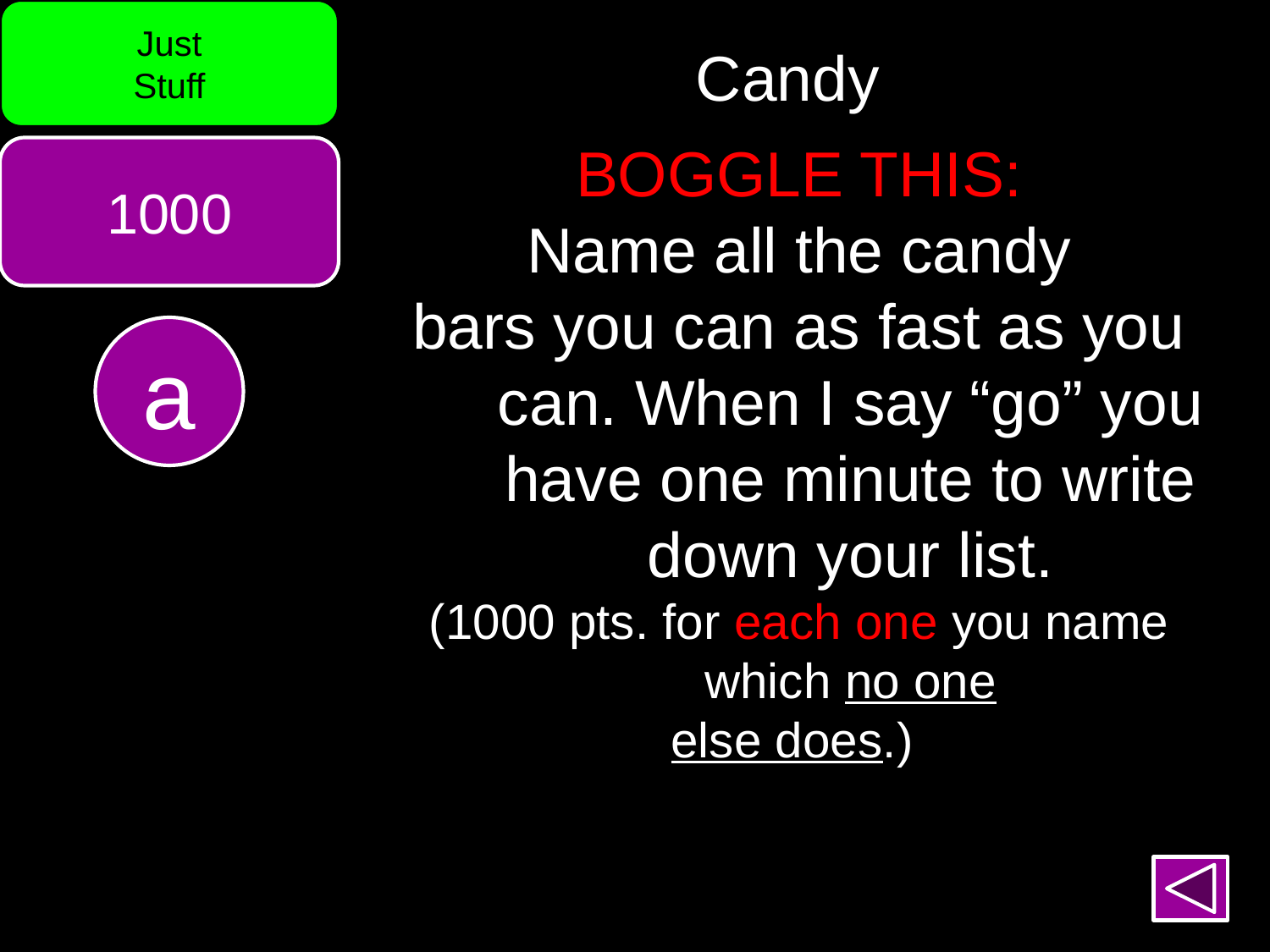

Just
Stuff
Candy
BOGGLE THIS:
Name all the candy
bars you can as fast as you can. When I say “go” you have one minute to write down your list.
(1000 pts. for each one you name which no one
else does.)
1000
a